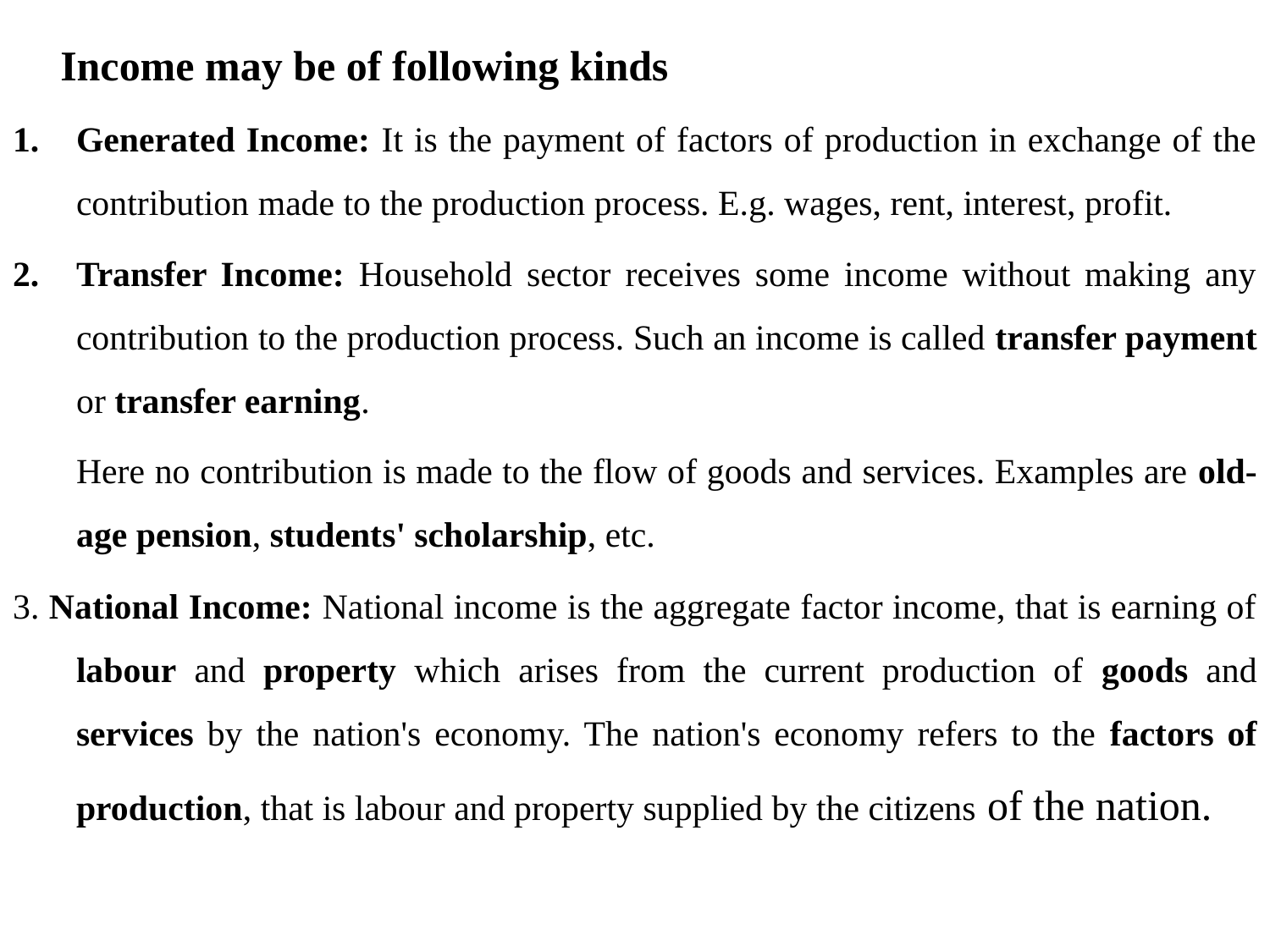

Income may be of following kinds
Generated Income: It is the payment of factors of production in exchange of the contribution made to the production process. E.g. wages, rent, interest, profit.
Transfer Income: Household sector receives some income without making any contribution to the production process. Such an income is called transfer payment or transfer earning.
	Here no contribution is made to the flow of goods and services. Examples are old-age pension, students' scholarship, etc.
3. National Income: National income is the aggregate factor income, that is earning of labour and property which arises from the current production of goods and services by the nation's economy. The nation's economy refers to the factors of production, that is labour and property supplied by the citizens of the nation.